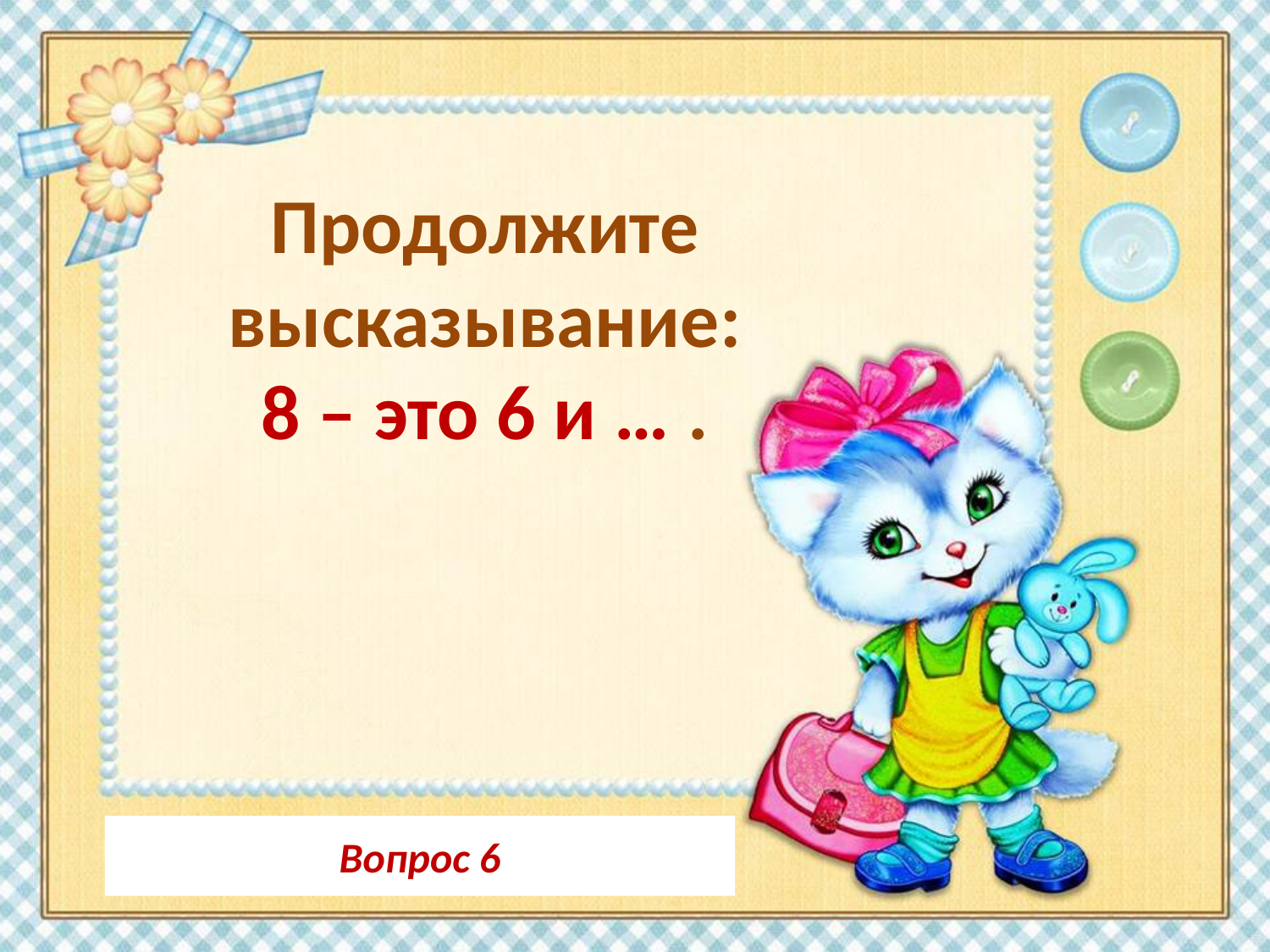

Продолжите высказывание:
8 – это 6 и … .
Вопрос 6